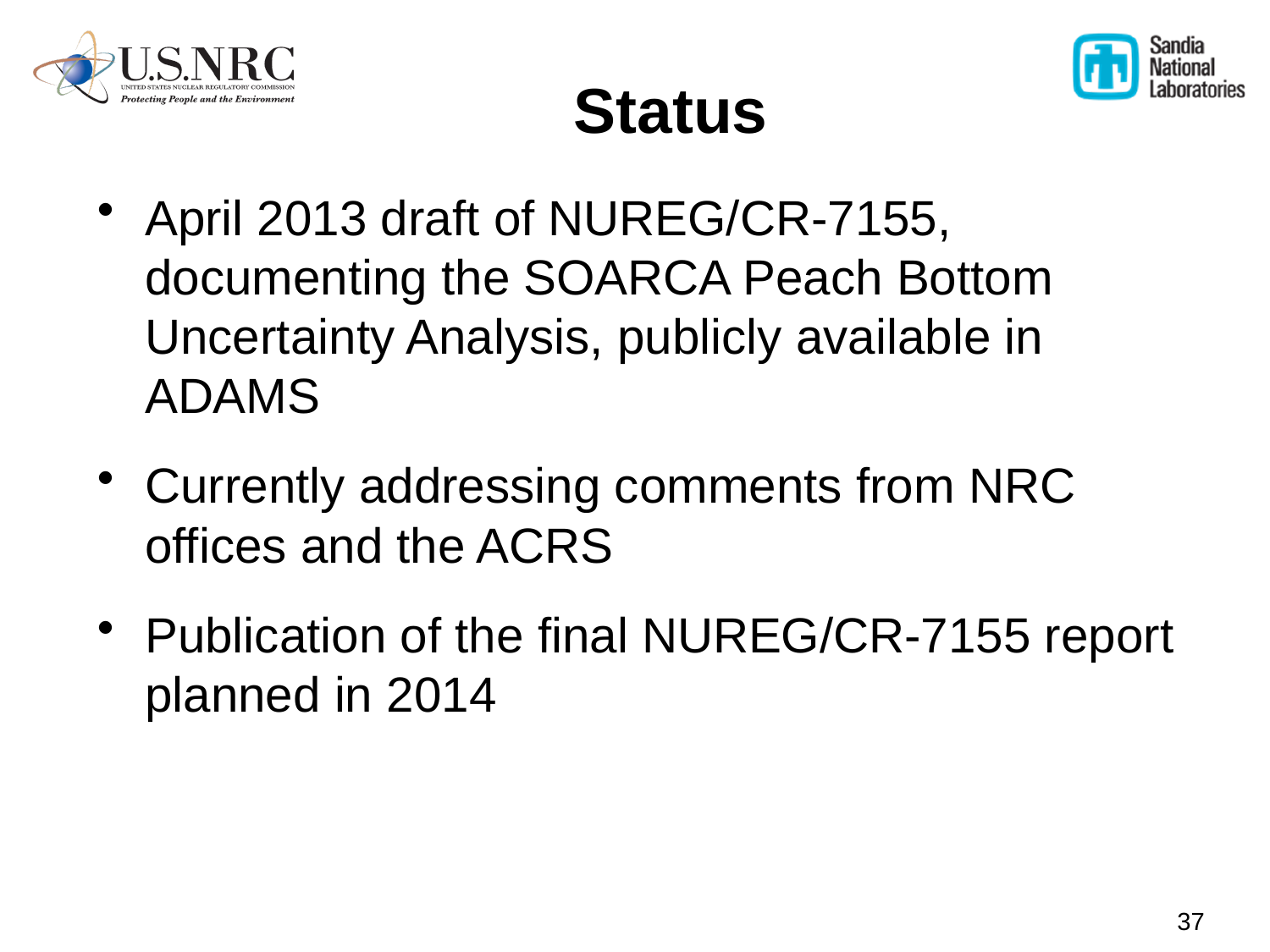

# Status
April 2013 draft of NUREG/CR-7155, documenting the SOARCA Peach Bottom Uncertainty Analysis, publicly available in ADAMS
Currently addressing comments from NRC offices and the ACRS
Publication of the final NUREG/CR-7155 report planned in 2014
37